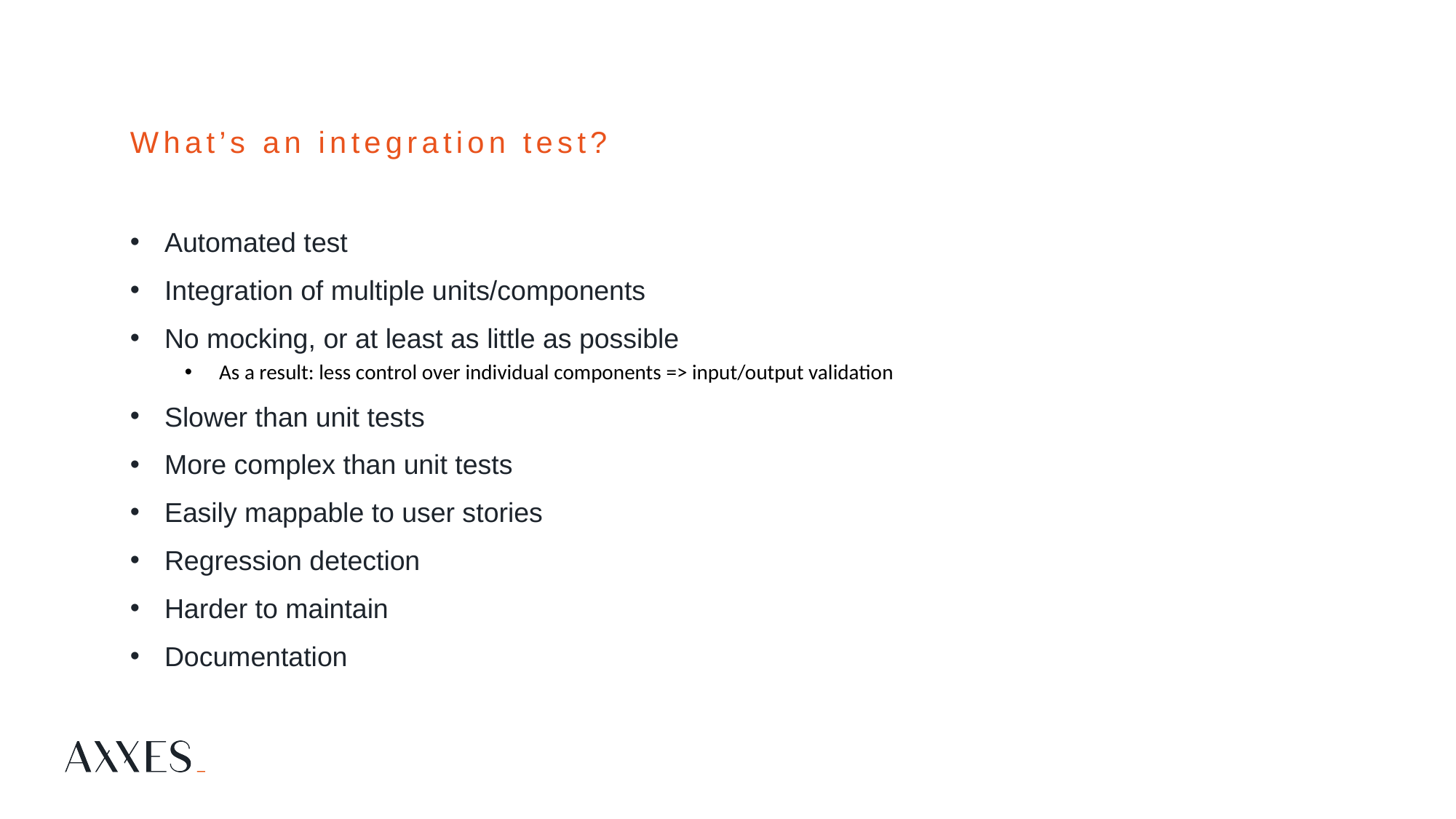

# What’s an integration test?
Automated test
Integration of multiple units/components
No mocking, or at least as little as possible
As a result: less control over individual components => input/output validation
Slower than unit tests
More complex than unit tests
Easily mappable to user stories
Regression detection
Harder to maintain
Documentation